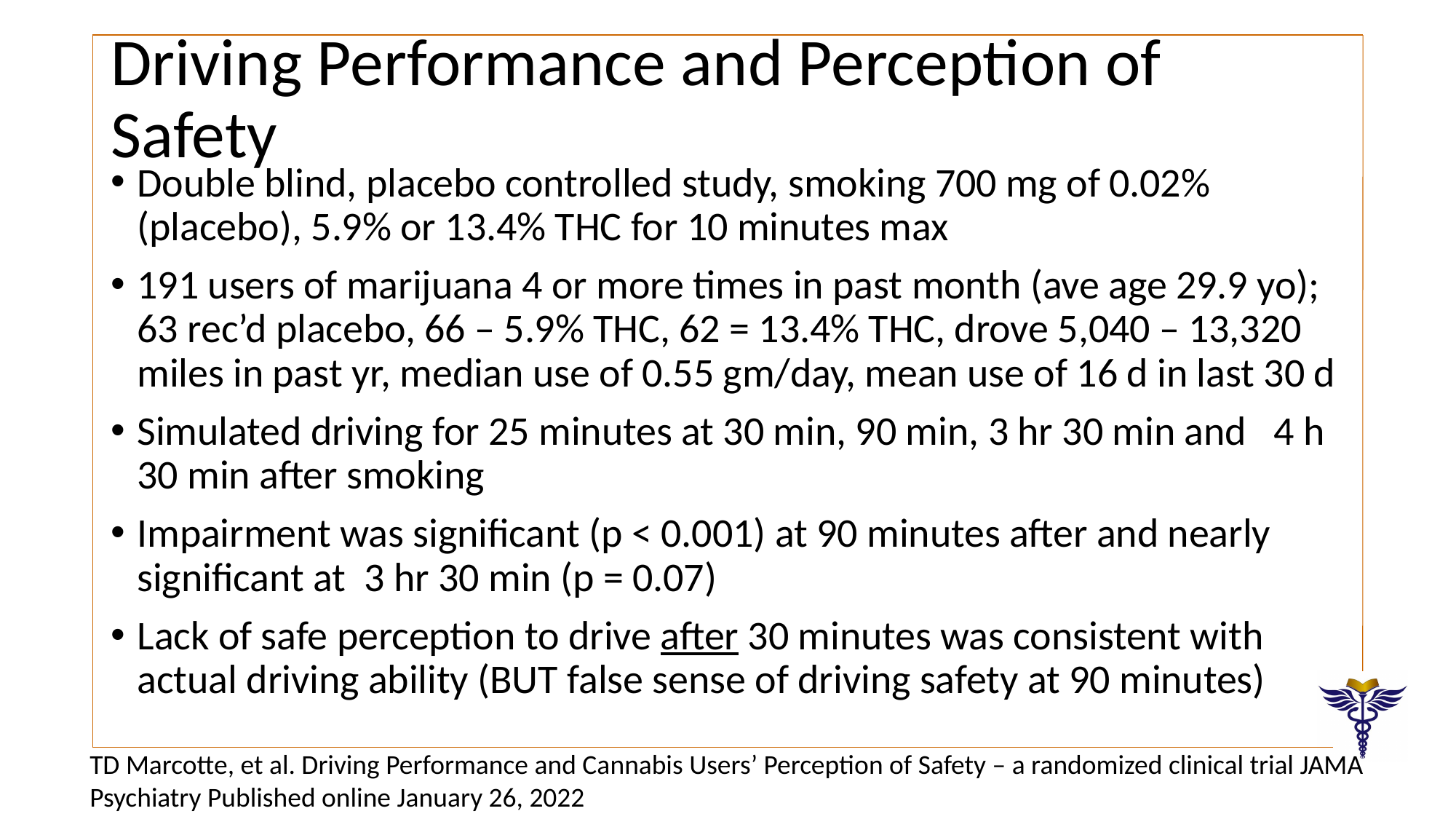

# Driving Performance and Perception of Safety
Double blind, placebo controlled study, smoking 700 mg of 0.02% (placebo), 5.9% or 13.4% THC for 10 minutes max
191 users of marijuana 4 or more times in past month (ave age 29.9 yo); 63 rec’d placebo, 66 – 5.9% THC, 62 = 13.4% THC, drove 5,040 – 13,320 miles in past yr, median use of 0.55 gm/day, mean use of 16 d in last 30 d
Simulated driving for 25 minutes at 30 min, 90 min, 3 hr 30 min and   4 h 30 min after smoking
Impairment was significant (p < 0.001) at 90 minutes after and nearly significant at  3 hr 30 min (p = 0.07)
Lack of safe perception to drive after 30 minutes was consistent with actual driving ability (BUT false sense of driving safety at 90 minutes)
TD Marcotte, et al. Driving Performance and Cannabis Users’ Perception of Safety – a randomized clinical trial JAMA Psychiatry Published online January 26, 2022